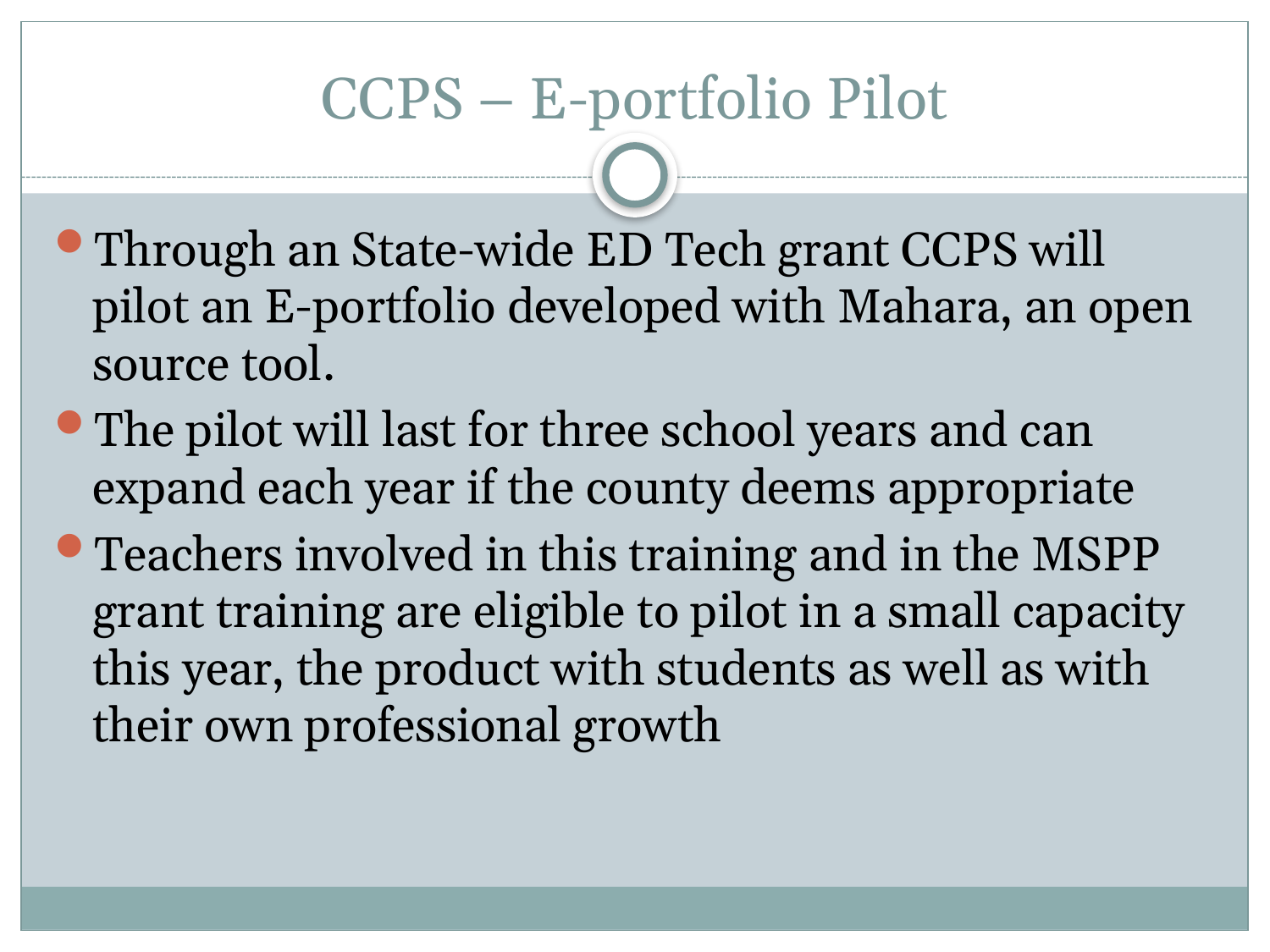

# CCPS – E-portfolio Pilot
Through an State-wide ED Tech grant CCPS will pilot an E-portfolio developed with Mahara, an open source tool.
The pilot will last for three school years and can expand each year if the county deems appropriate
Teachers involved in this training and in the MSPP grant training are eligible to pilot in a small capacity this year, the product with students as well as with their own professional growth